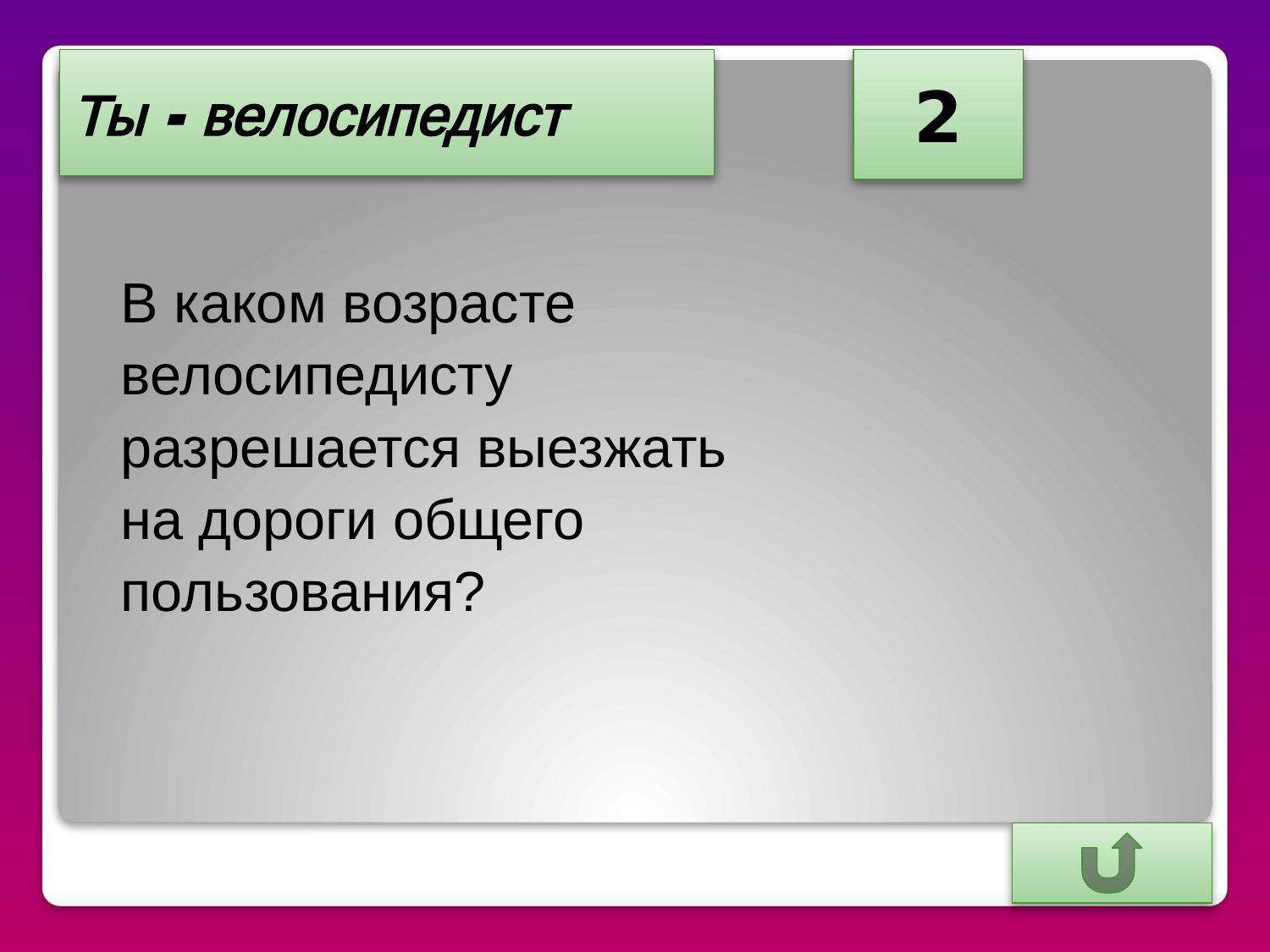

Ты - велосипедист
2
В каком возрасте
велосипедисту
разрешается выезжать
на дороги общего
пользования?